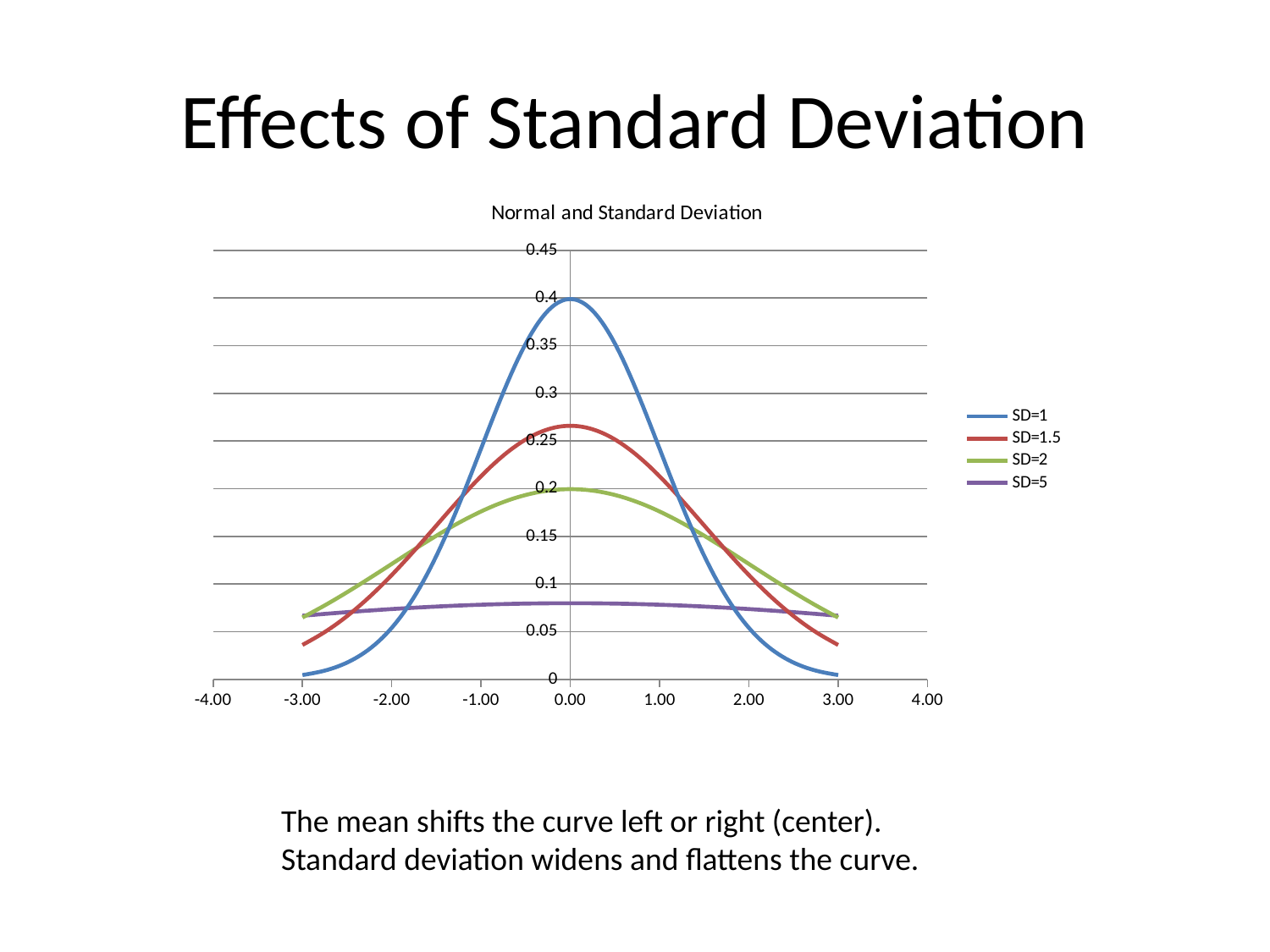

# Effects of Standard Deviation

### Chart: Normal and Standard Deviation

| Category | SD=1 | SD=1.5 | SD=2 | SD=5 |
|---|---|---|---|---|
The mean shifts the curve left or right (center).
Standard deviation widens and flattens the curve.